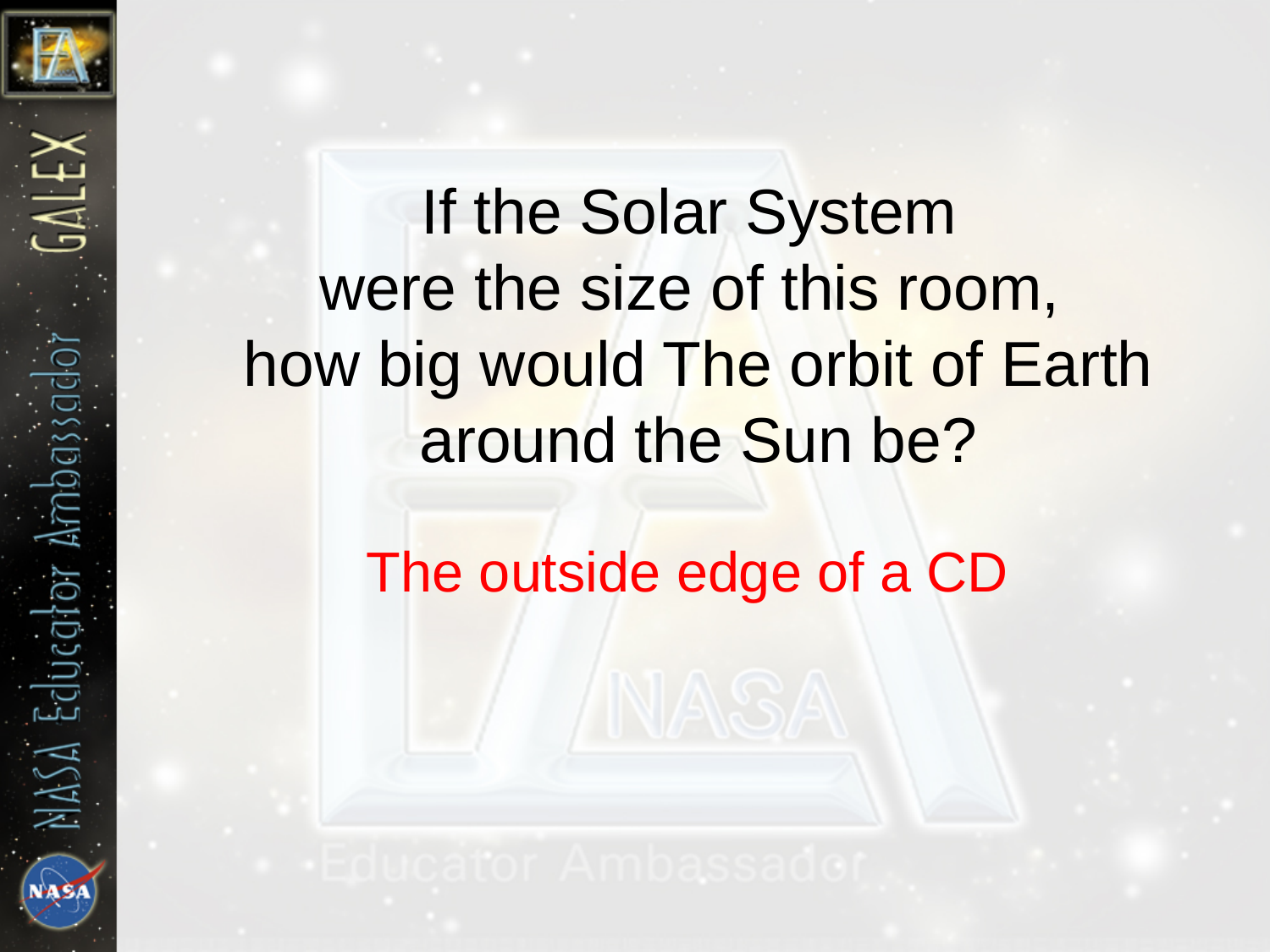

# If the Solar System were the size of this room, how big would The orbit of Earth around the Sun be?
The outside edge of a CD